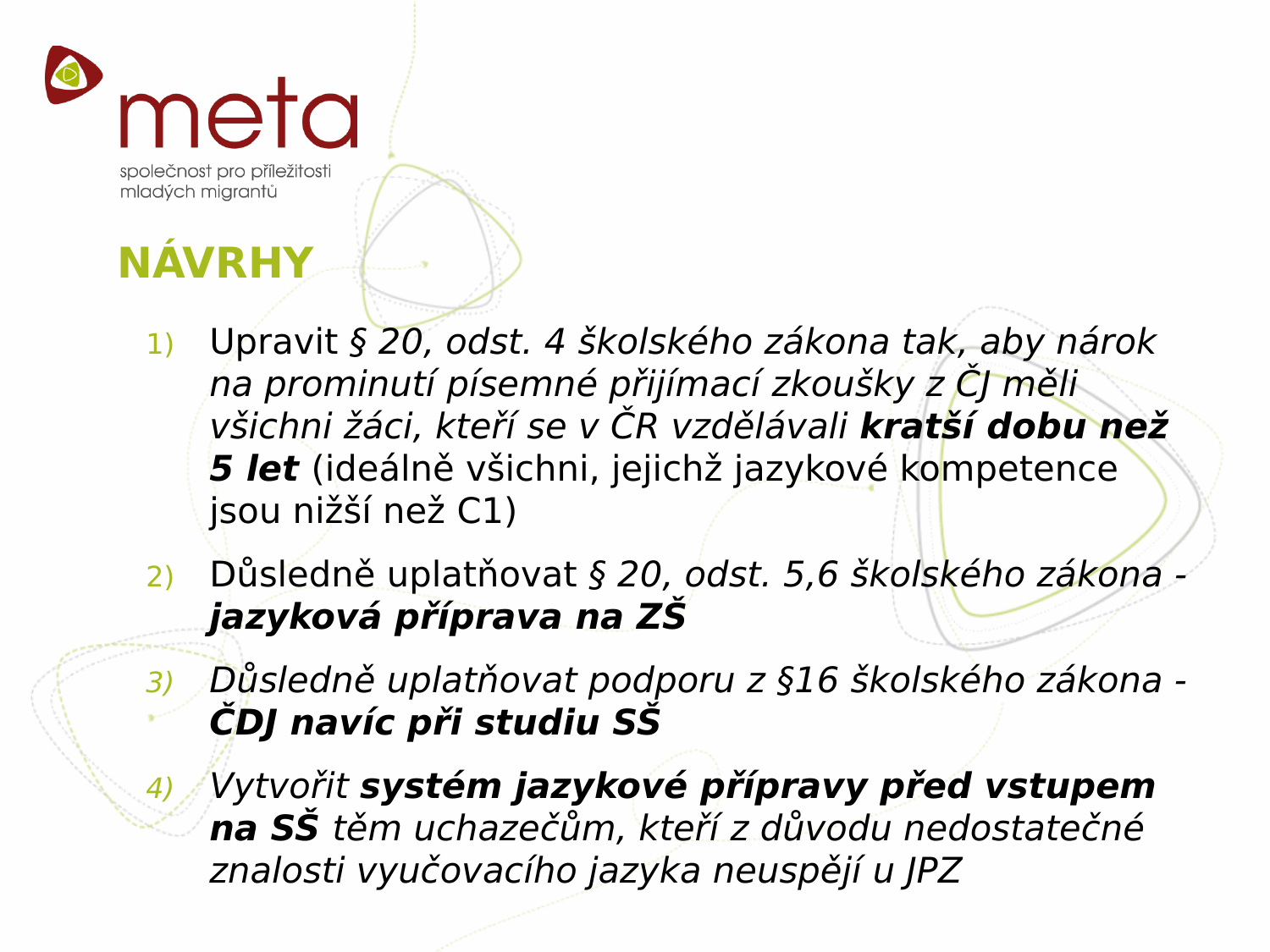

# NÁVRHY
Upravit § 20, odst. 4 školského zákona tak, aby nárok na prominutí písemné přijímací zkoušky z ČJ měli všichni žáci, kteří se v ČR vzdělávali kratší dobu než 5 let (ideálně všichni, jejichž jazykové kompetence jsou nižší než C1)
Důsledně uplatňovat § 20, odst. 5,6 školského zákona - jazyková příprava na ZŠ
Důsledně uplatňovat podporu z §16 školského zákona - ČDJ navíc při studiu SŠ
Vytvořit systém jazykové přípravy před vstupem na SŠ těm uchazečům, kteří z důvodu nedostatečné znalosti vyučovacího jazyka neuspějí u JPZ